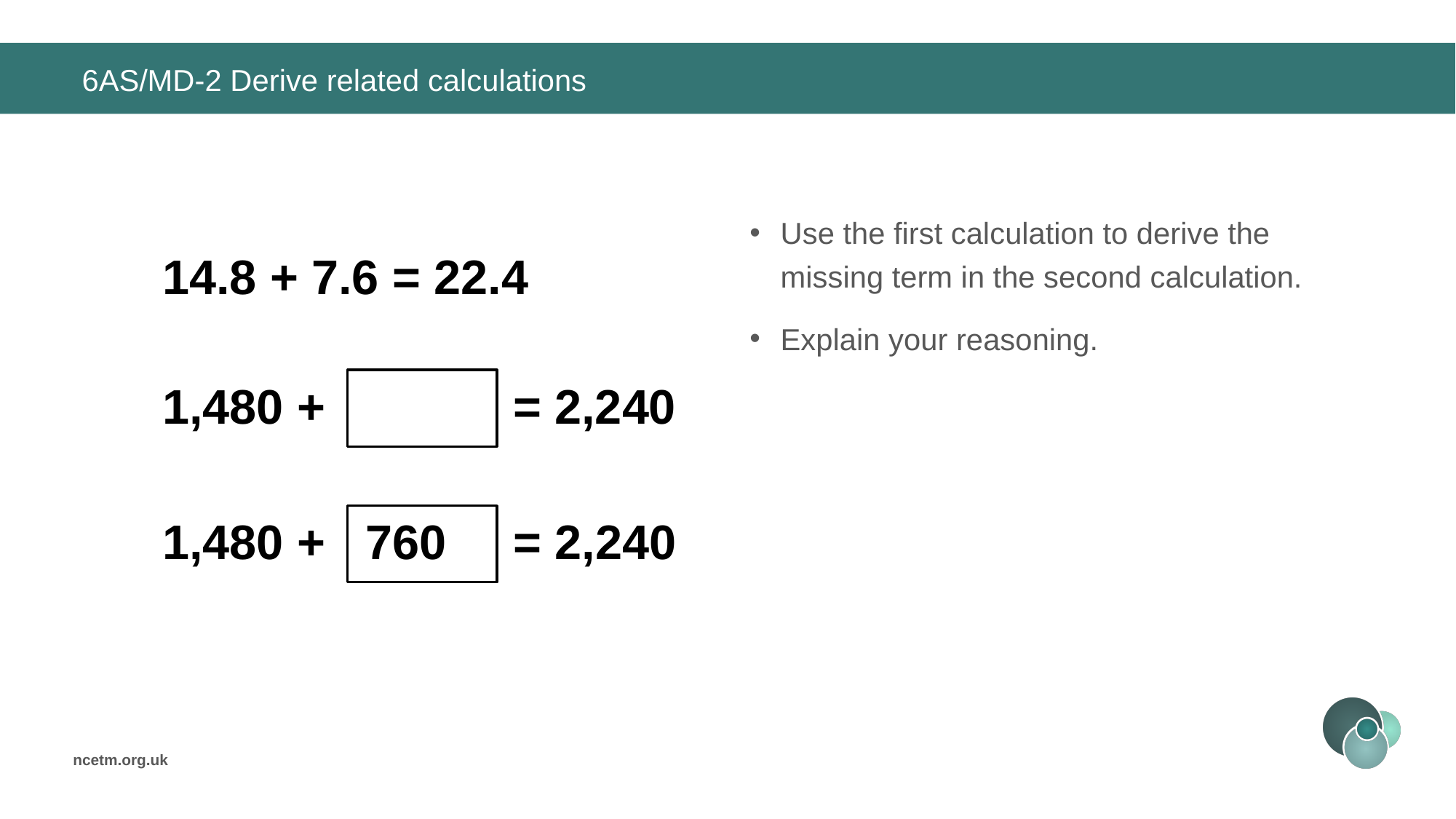

# 6AS/MD-2 Derive related calculations
Use the first calculation to derive the missing term in the second calculation.
Explain your reasoning.

14.8 + 7.6 = 22.4
1,480 +              = 2,240

1,480 +   760     = 2,240